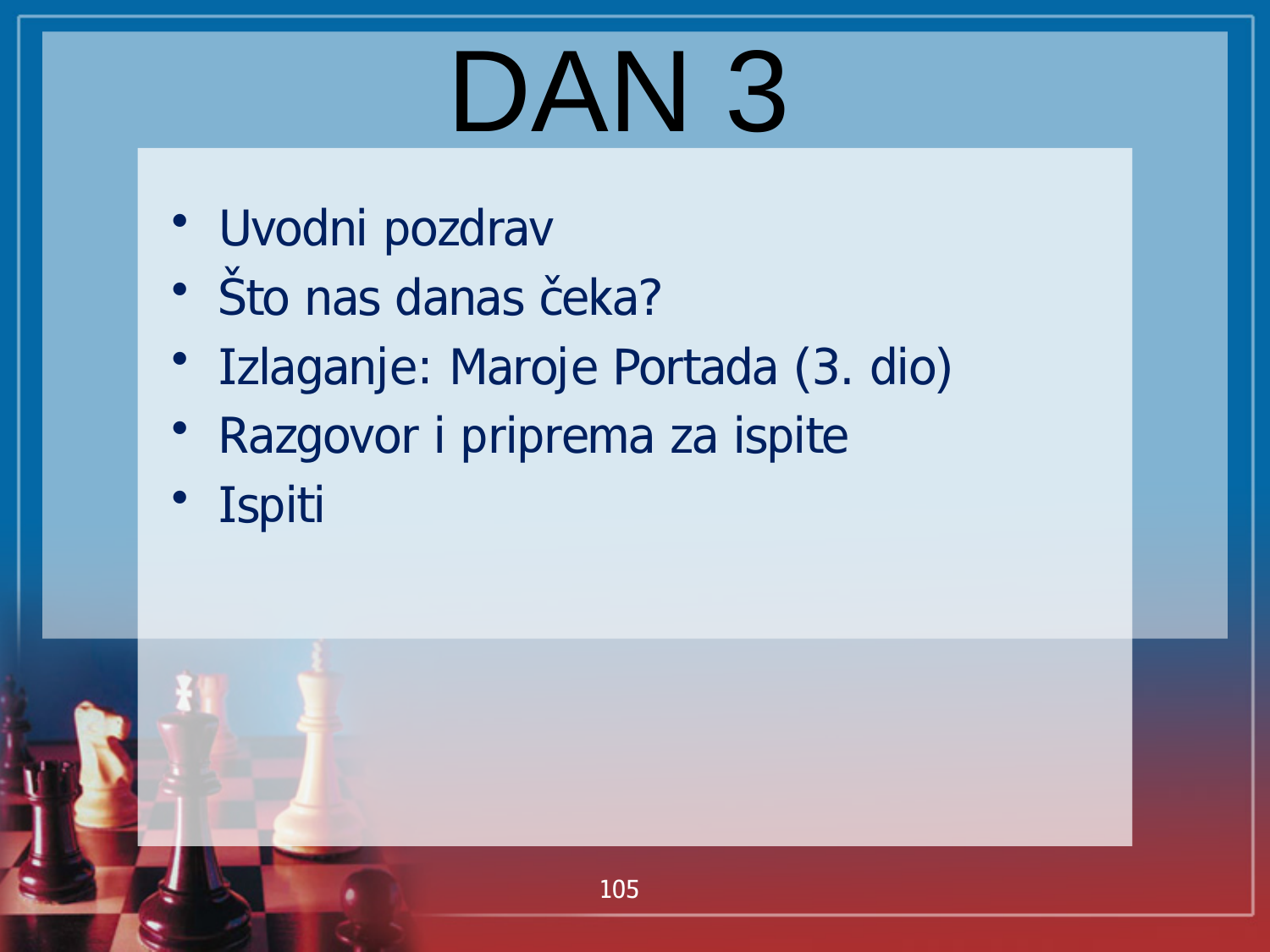

# DAN 3
Uvodni pozdrav
Što nas danas čeka?
Izlaganje: Maroje Portada (3. dio)
Razgovor i priprema za ispite
Ispiti
105